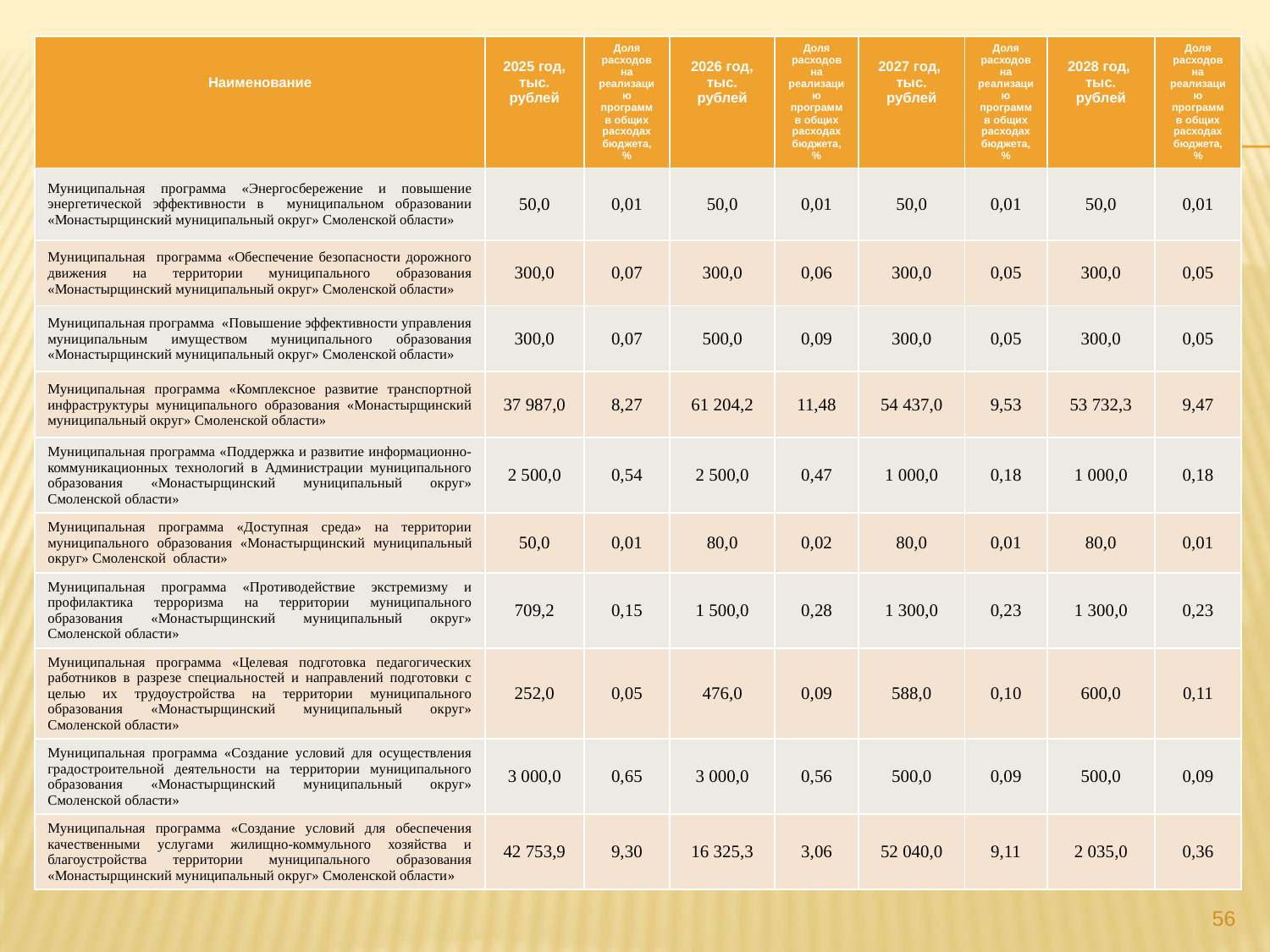

| Наименование | 2025 год, тыс. рублей | Доля расходов на реализацию программ в общих расходах бюджета, % | 2026 год, тыс. рублей | Доля расходов на реализацию программ в общих расходах бюджета, % | 2027 год, тыс. рублей | Доля расходов на реализацию программ в общих расходах бюджета, % | 2028 год, тыс. рублей | Доля расходов на реализацию программ в общих расходах бюджета, % |
| --- | --- | --- | --- | --- | --- | --- | --- | --- |
| Муниципальная программа «Энергосбережение и повышение энергетической эффективности в муниципальном образовании «Монастырщинский муниципальный округ» Смоленской области» | 50,0 | 0,01 | 50,0 | 0,01 | 50,0 | 0,01 | 50,0 | 0,01 |
| Муниципальная программа «Обеспечение безопасности дорожного движения на территории муниципального образования «Монастырщинский муниципальный округ» Смоленской области» | 300,0 | 0,07 | 300,0 | 0,06 | 300,0 | 0,05 | 300,0 | 0,05 |
| Муниципальная программа «Повышение эффективности управления муниципальным имуществом муниципального образования «Монастырщинский муниципальный округ» Смоленской области» | 300,0 | 0,07 | 500,0 | 0,09 | 300,0 | 0,05 | 300,0 | 0,05 |
| Муниципальная программа «Комплексное развитие транспортной инфраструктуры муниципального образования «Монастырщинский муниципальный округ» Смоленской области» | 37 987,0 | 8,27 | 61 204,2 | 11,48 | 54 437,0 | 9,53 | 53 732,3 | 9,47 |
| Муниципальная программа «Поддержка и развитие информационно-коммуникационных технологий в Администрации муниципального образования «Монастырщинский муниципальный округ» Смоленской области» | 2 500,0 | 0,54 | 2 500,0 | 0,47 | 1 000,0 | 0,18 | 1 000,0 | 0,18 |
| Муниципальная программа «Доступная среда» на территории муниципального образования «Монастырщинский муниципальный округ» Смоленской области» | 50,0 | 0,01 | 80,0 | 0,02 | 80,0 | 0,01 | 80,0 | 0,01 |
| Муниципальная программа «Противодействие экстремизму и профилактика терроризма на территории муниципального образования «Монастырщинский муниципальный округ» Смоленской области» | 709,2 | 0,15 | 1 500,0 | 0,28 | 1 300,0 | 0,23 | 1 300,0 | 0,23 |
| Муниципальная программа «Целевая подготовка педагогических работников в разрезе специальностей и направлений подготовки с целью их трудоустройства на территории муниципального образования «Монастырщинский муниципальный округ» Смоленской области» | 252,0 | 0,05 | 476,0 | 0,09 | 588,0 | 0,10 | 600,0 | 0,11 |
| Муниципальная программа «Создание условий для осуществления градостроительной деятельности на территории муниципального образования «Монастырщинский муниципальный округ» Смоленской области» | 3 000,0 | 0,65 | 3 000,0 | 0,56 | 500,0 | 0,09 | 500,0 | 0,09 |
| Муниципальная программа «Создание условий для обеспечения качественными услугами жилищно-коммульного хозяйства и благоустройства территории муниципального образования «Монастырщинский муниципальный округ» Смоленской области» | 42 753,9 | 9,30 | 16 325,3 | 3,06 | 52 040,0 | 9,11 | 2 035,0 | 0,36 |
56